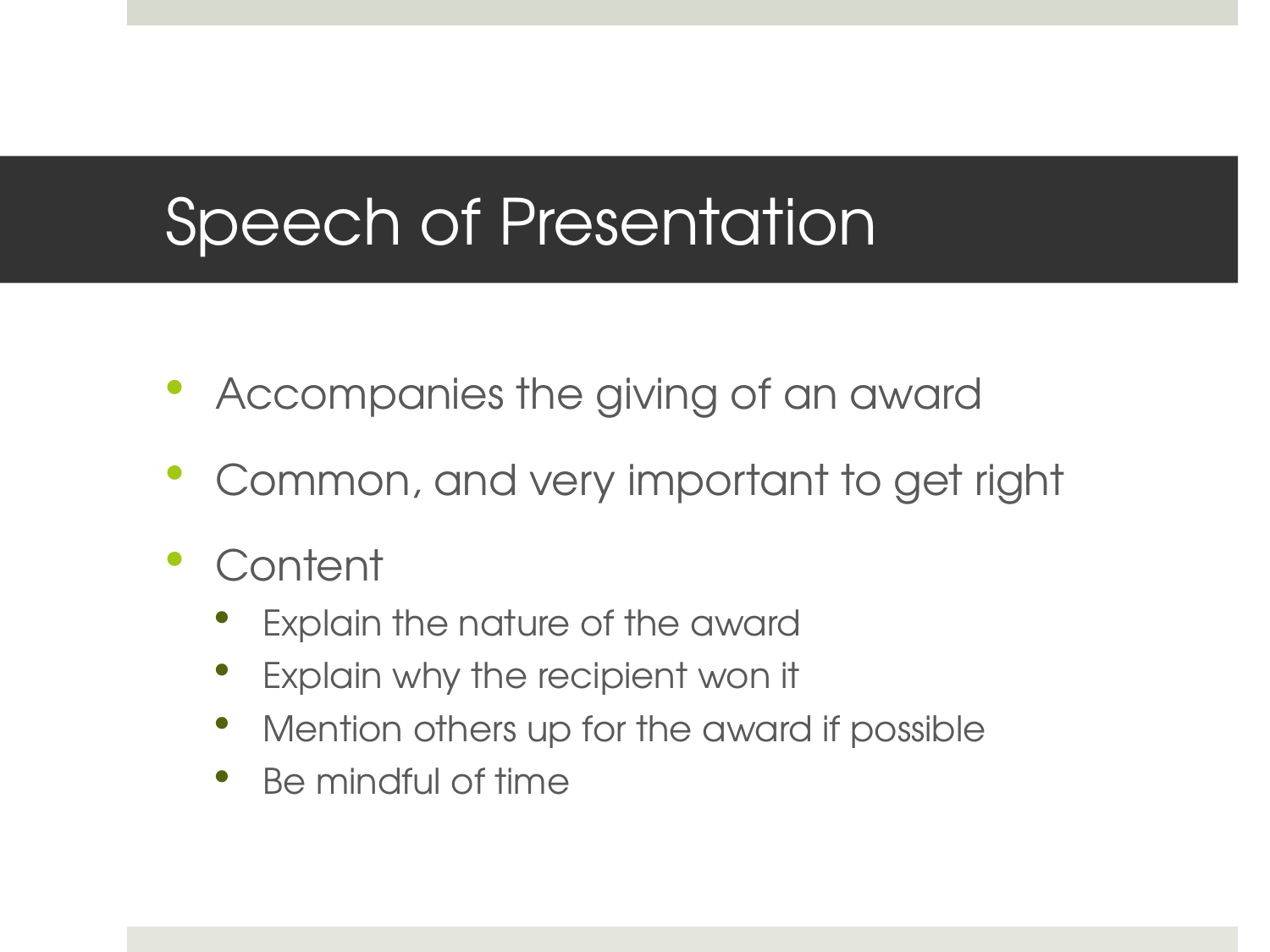

# Speech of Presentation
Accompanies the giving of an award
Common, and very important to get right
Content
Explain the nature of the award
Explain why the recipient won it
Mention others up for the award if possible
Be mindful of time